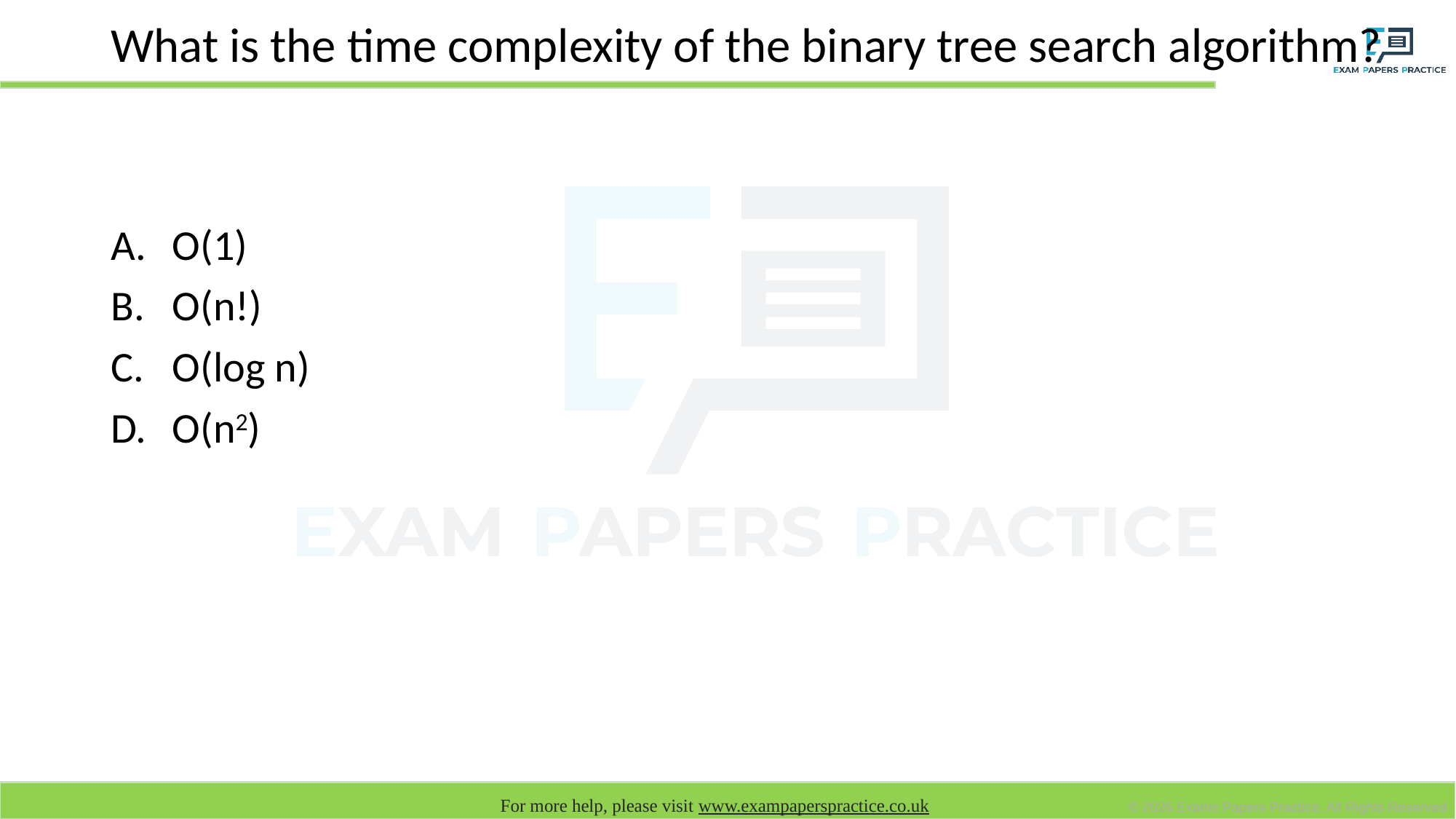

# What is the time complexity of the binary tree search algorithm?
O(1)
O(n!)
O(log n)
O(n2)